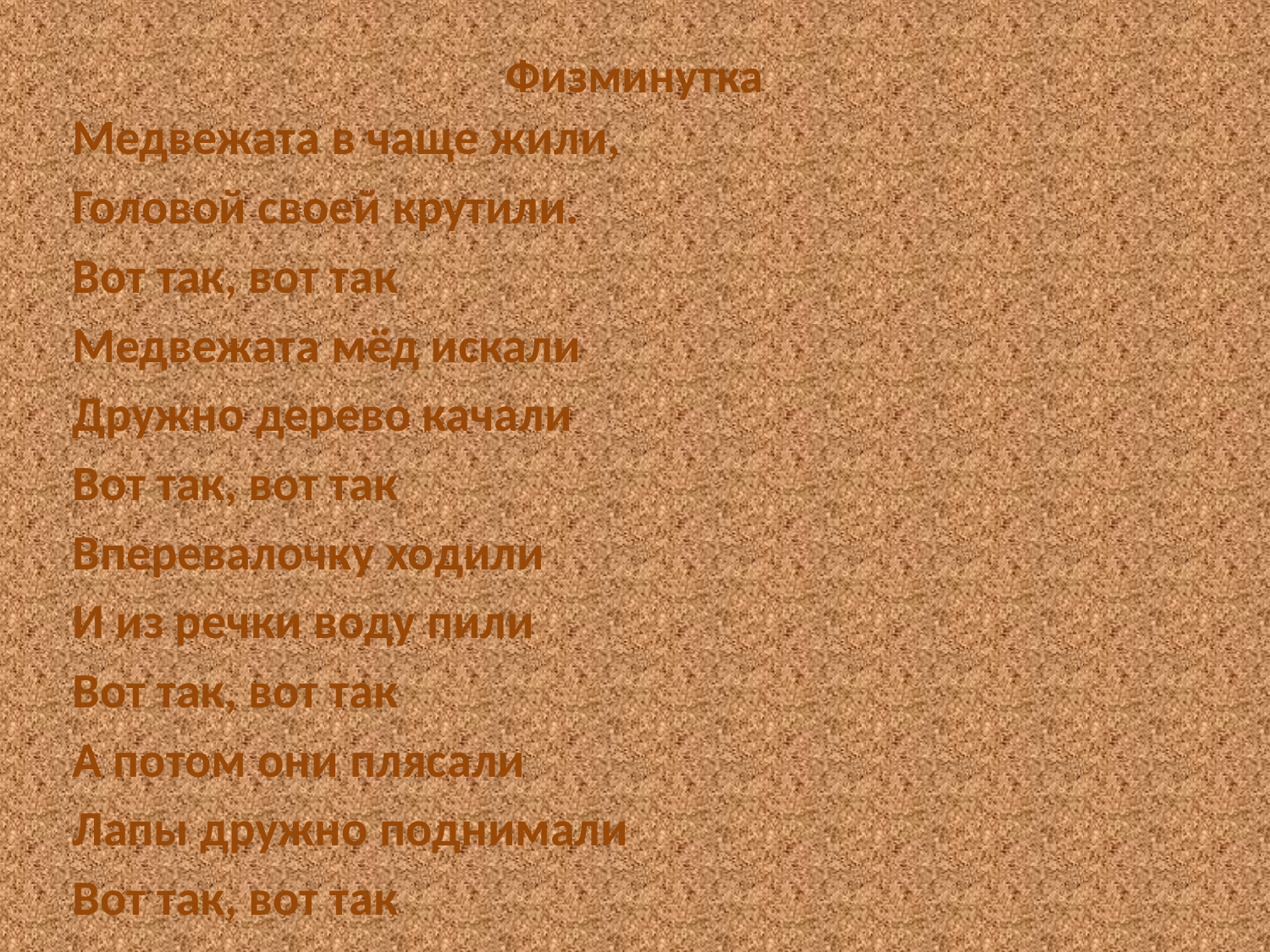

# Физминутка
Медвежата в чаще жили,
Головой своей крутили.
Вот так, вот так
Медвежата мёд искали
Дружно дерево качали
Вот так, вот так
Вперевалочку ходили
И из речки воду пили
Вот так, вот так
А потом они плясали
Лапы дружно поднимали
Вот так, вот так